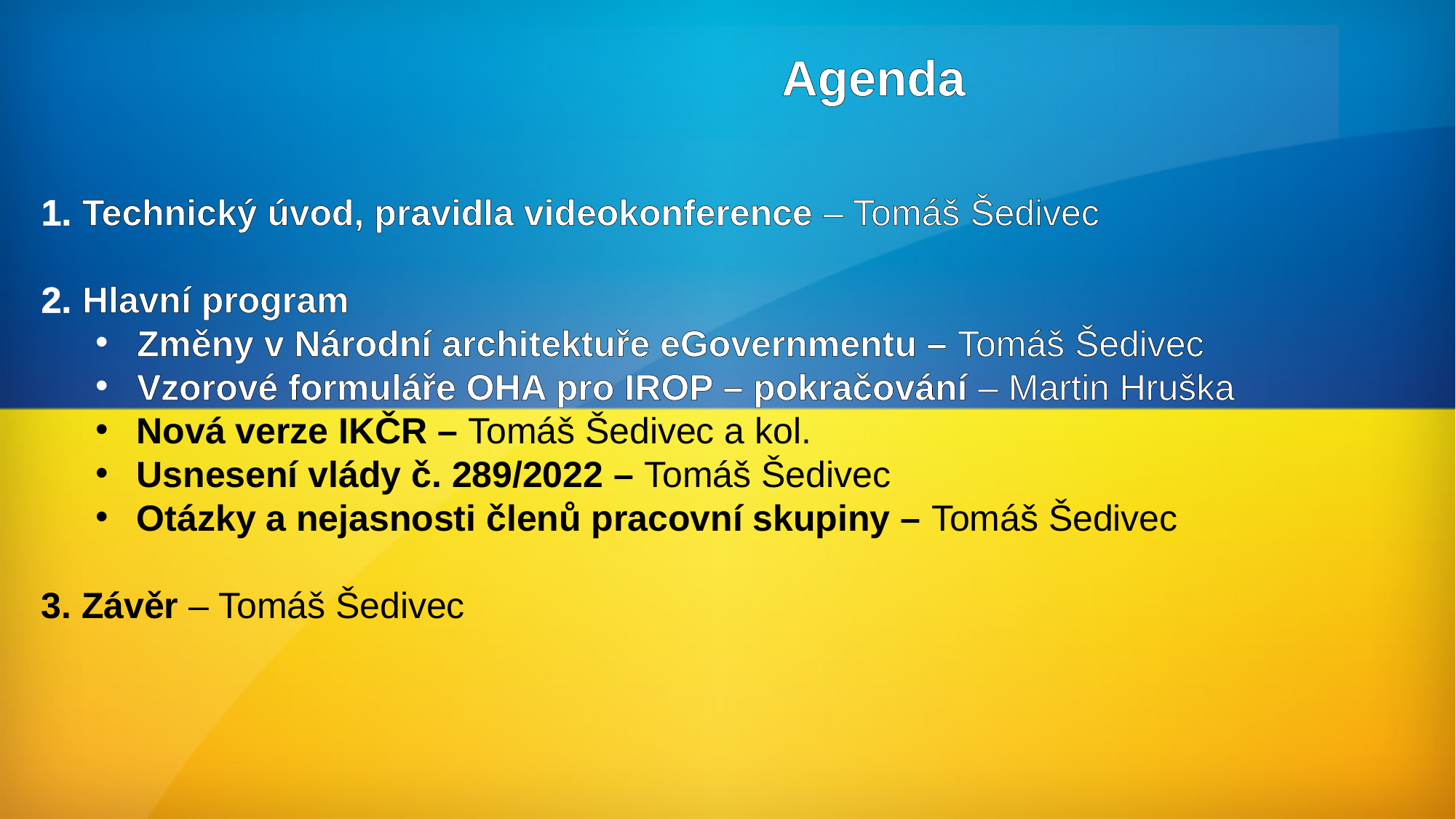

#
Agenda
Technický úvod, pravidla videokonference – Tomáš Šedivec

Hlavní program
Změny v Národní architektuře eGovernmentu – Tomáš Šedivec
Vzorové formuláře OHA pro IROP – pokračování – Martin Hruška
Nová verze IKČR – Tomáš Šedivec a kol.
Usnesení vlády č. 289/2022 – Tomáš Šedivec
Otázky a nejasnosti členů pracovní skupiny – Tomáš Šedivec

3. Závěr – Tomáš Šedivec